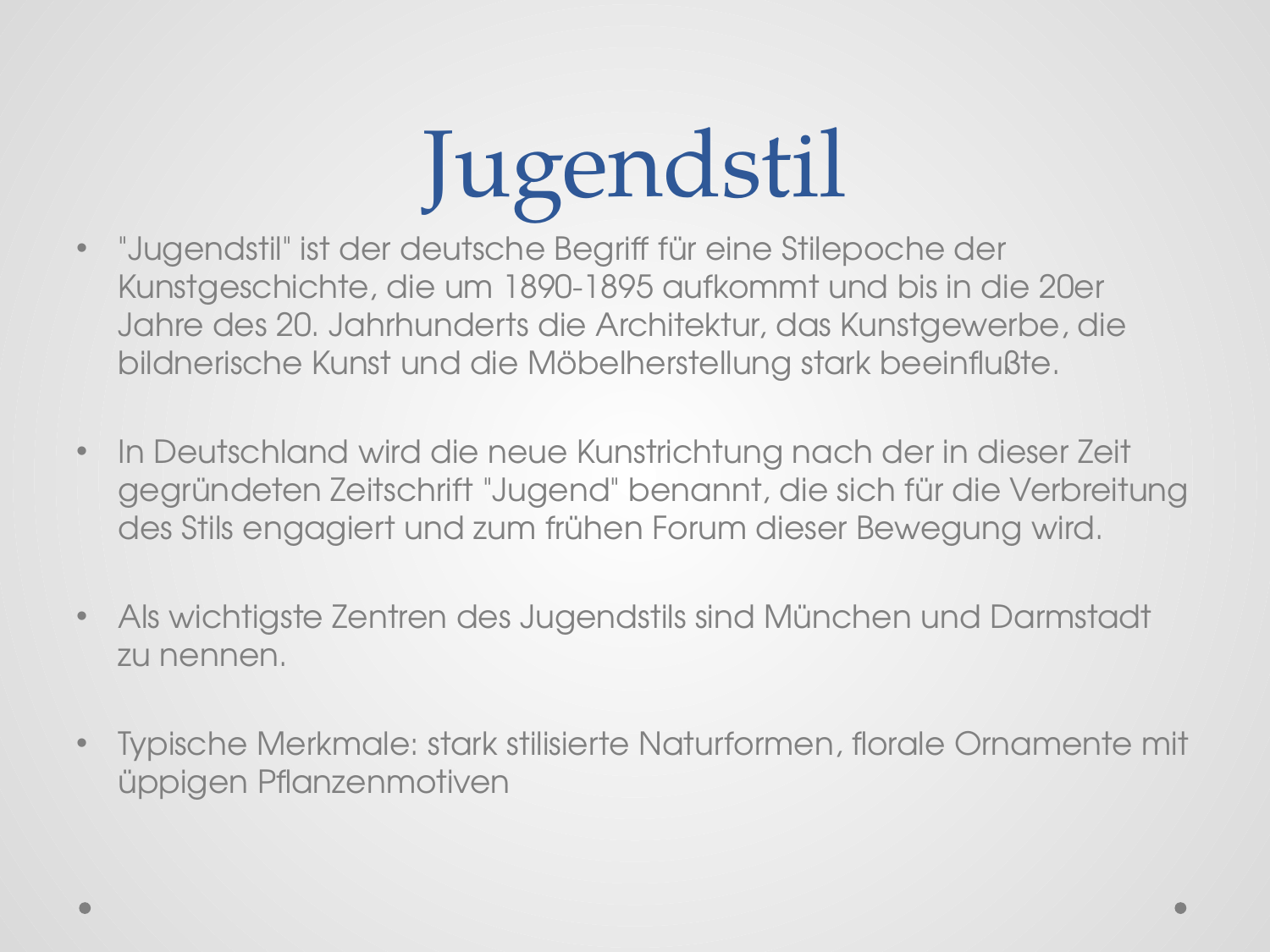

# Jugendstil
"Jugendstil" ist der deutsche Begriff für eine Stilepoche der Kunstgeschichte, die um 1890-1895 aufkommt und bis in die 20er Jahre des 20. Jahrhunderts die Architektur, das Kunstgewerbe, die bildnerische Kunst und die Möbelherstellung stark beeinflußte.

In Deutschland wird die neue Kunstrichtung nach der in dieser Zeit gegründeten Zeitschrift "Jugend" benannt, die sich für die Verbreitung des Stils engagiert und zum frühen Forum dieser Bewegung wird.

Als wichtigste Zentren des Jugendstils sind München und Darmstadt zu nennen.

Typische Merkmale: stark stilisierte Naturformen, florale Ornamente mit üppigen Pflanzenmotiven